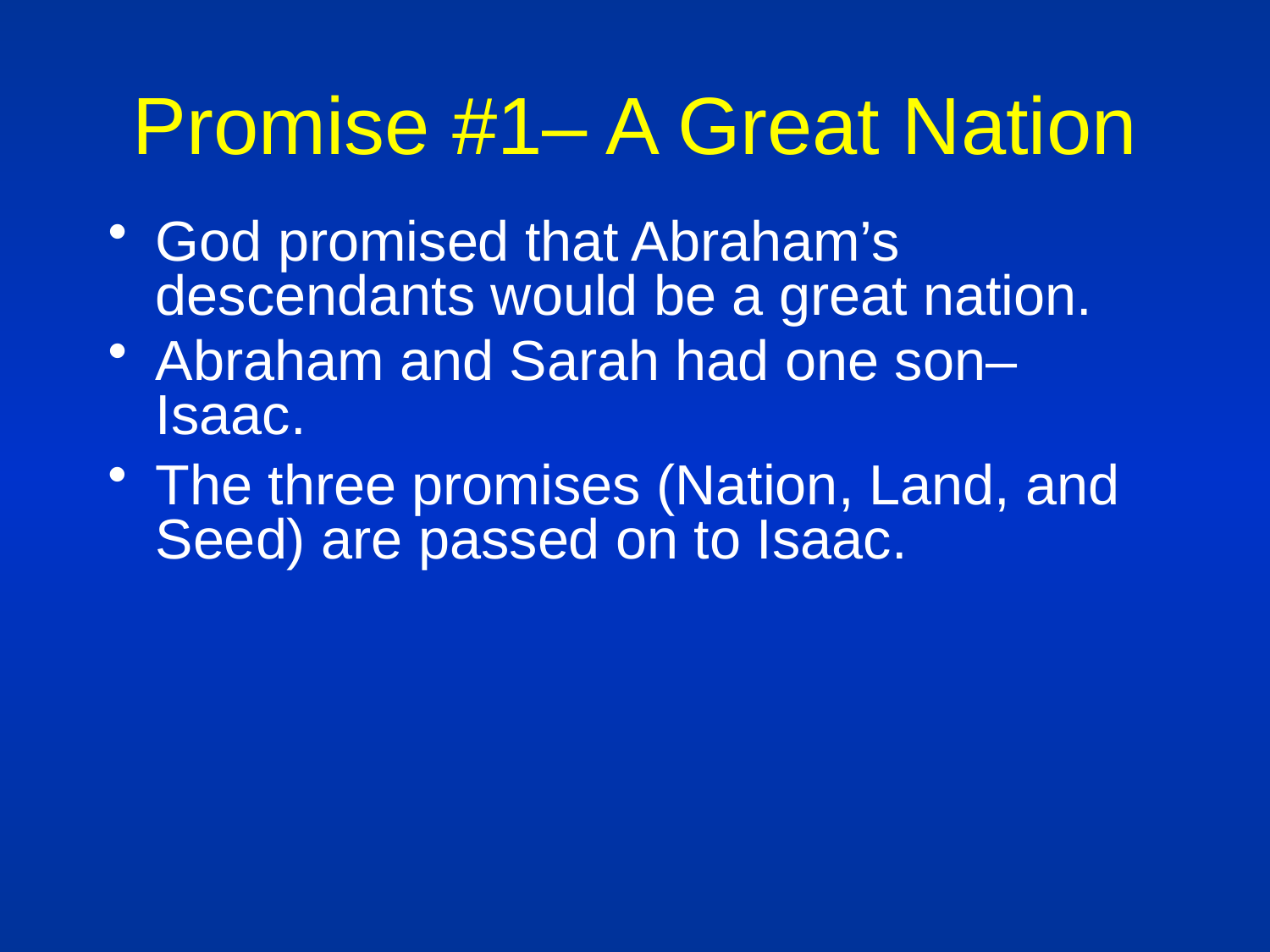

# Promise #1– A Great Nation
God promised that Abraham’s descendants would be a great nation.
Abraham and Sarah had one son– Isaac.
The three promises (Nation, Land, and Seed) are passed on to Isaac.